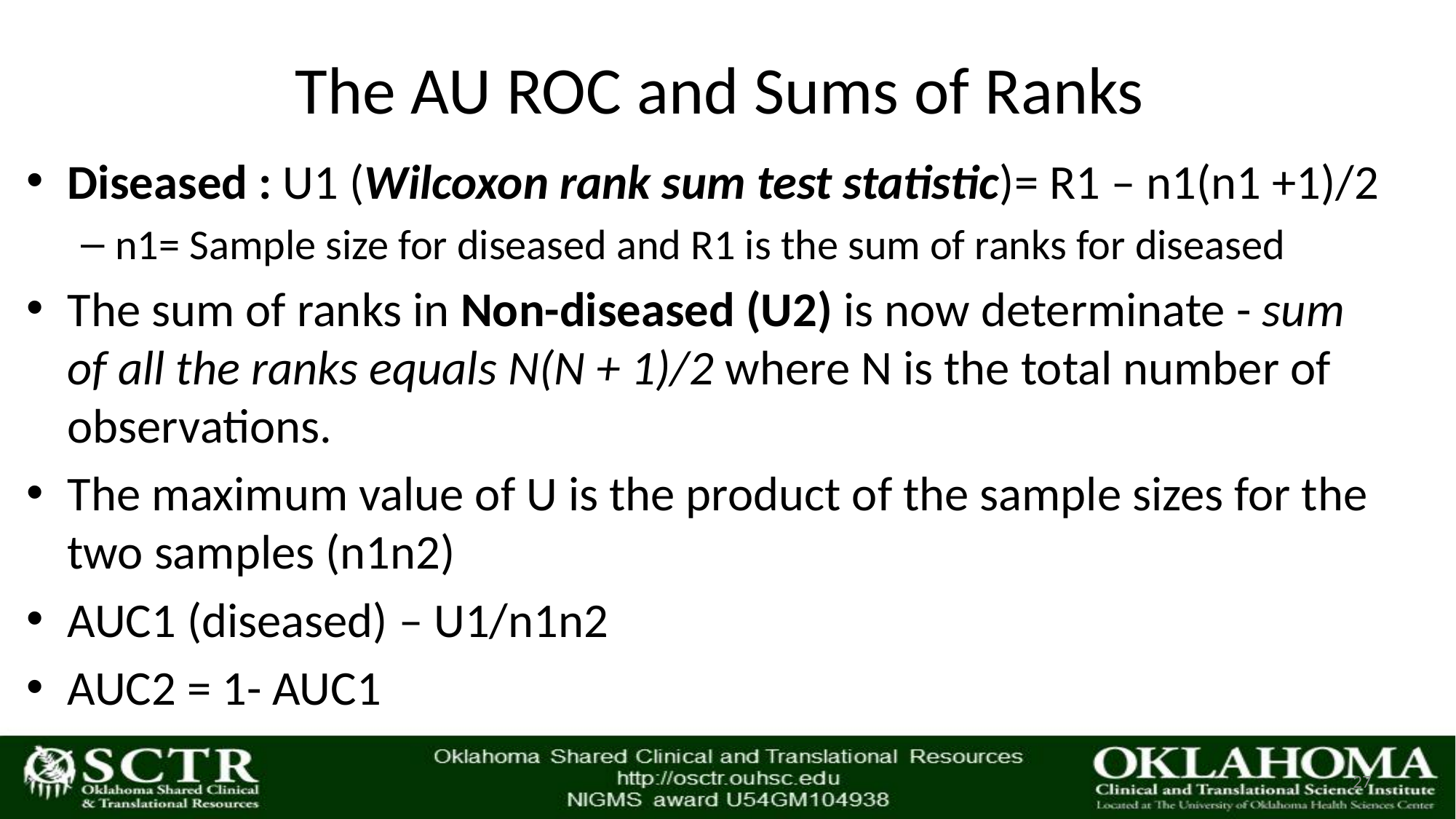

# The AU ROC and Sums of Ranks
Diseased : U1 (Wilcoxon rank sum test statistic)= R1 – n1(n1 +1)/2
n1= Sample size for diseased and R1 is the sum of ranks for diseased
The sum of ranks in Non-diseased (U2) is now determinate - sum of all the ranks equals N(N + 1)/2 where N is the total number of observations.
The maximum value of U is the product of the sample sizes for the two samples (n1n2)
AUC1 (diseased) – U1/n1n2
AUC2 = 1- AUC1
27